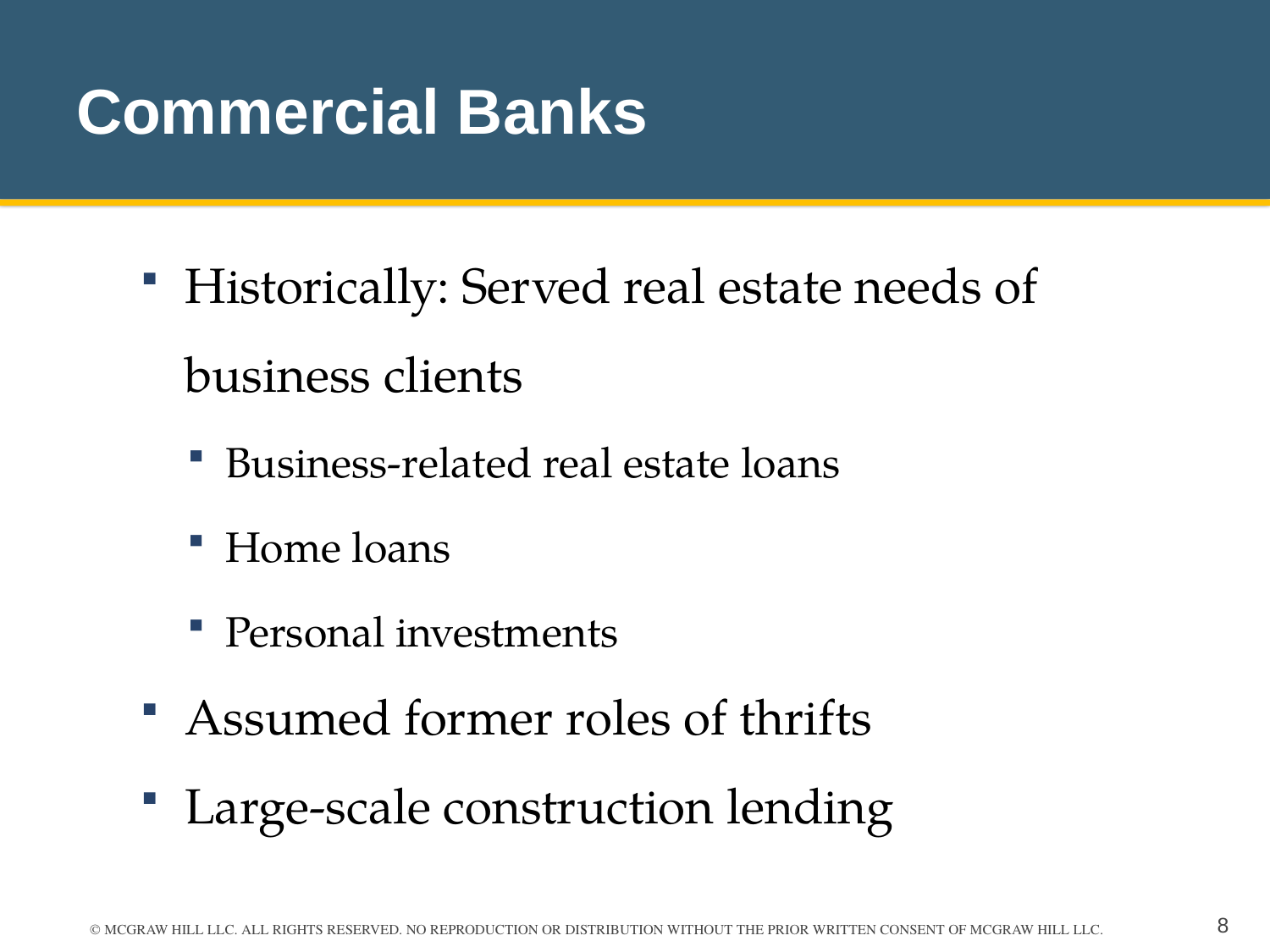

# Commercial Banks
Historically: Served real estate needs of business clients
Business-related real estate loans
Home loans
Personal investments
Assumed former roles of thrifts
Large-scale construction lending
© MCGRAW HILL LLC. ALL RIGHTS RESERVED. NO REPRODUCTION OR DISTRIBUTION WITHOUT THE PRIOR WRITTEN CONSENT OF MCGRAW HILL LLC.
8